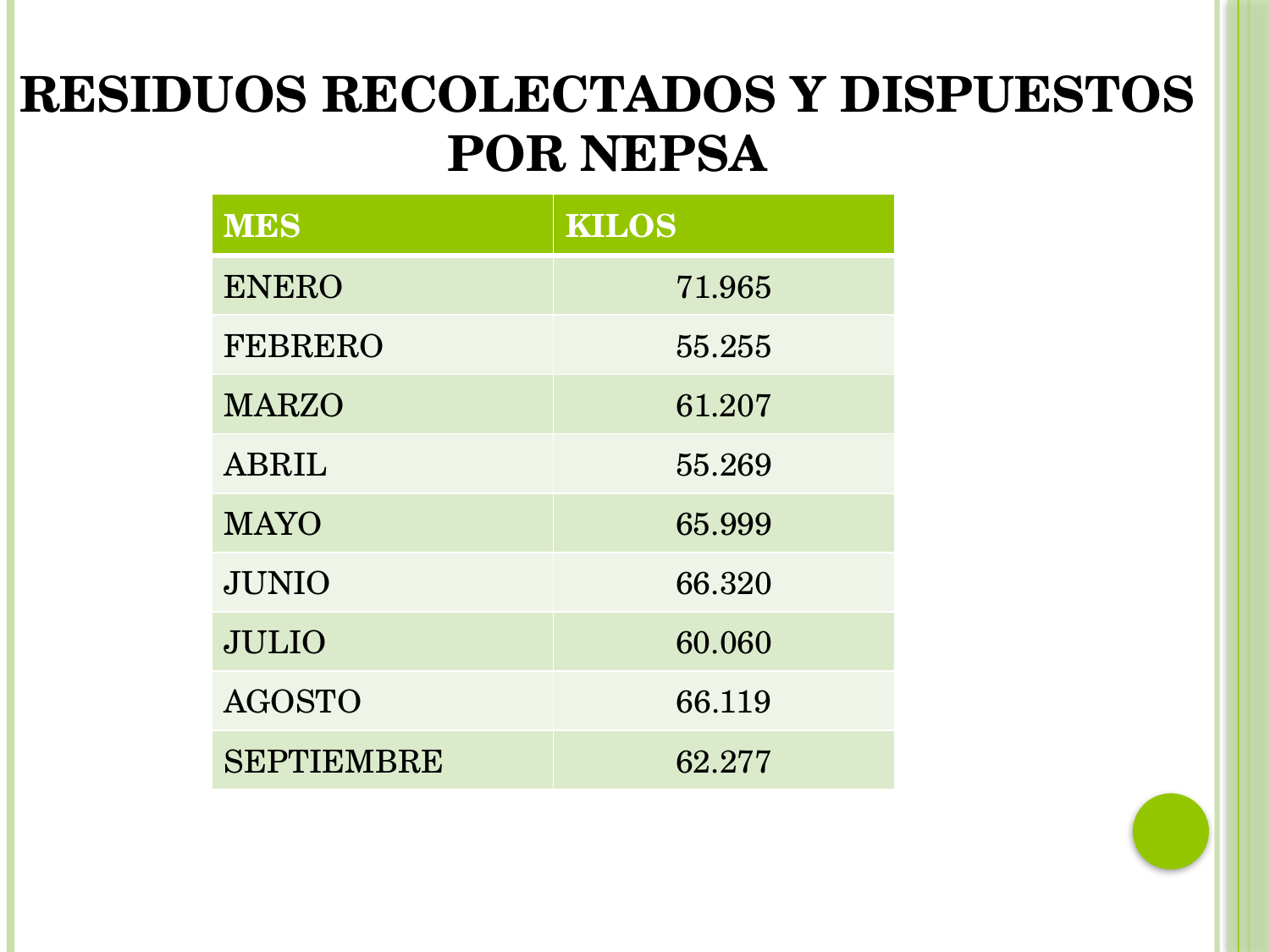

RESIDUOS RECOLECTADOS Y DISPUESTOS
POR NEPSA
| MES | KILOS |
| --- | --- |
| ENERO | 71.965 |
| FEBRERO | 55.255 |
| MARZO | 61.207 |
| ABRIL | 55.269 |
| MAYO | 65.999 |
| JUNIO | 66.320 |
| JULIO | 60.060 |
| AGOSTO | 66.119 |
| SEPTIEMBRE | 62.277 |